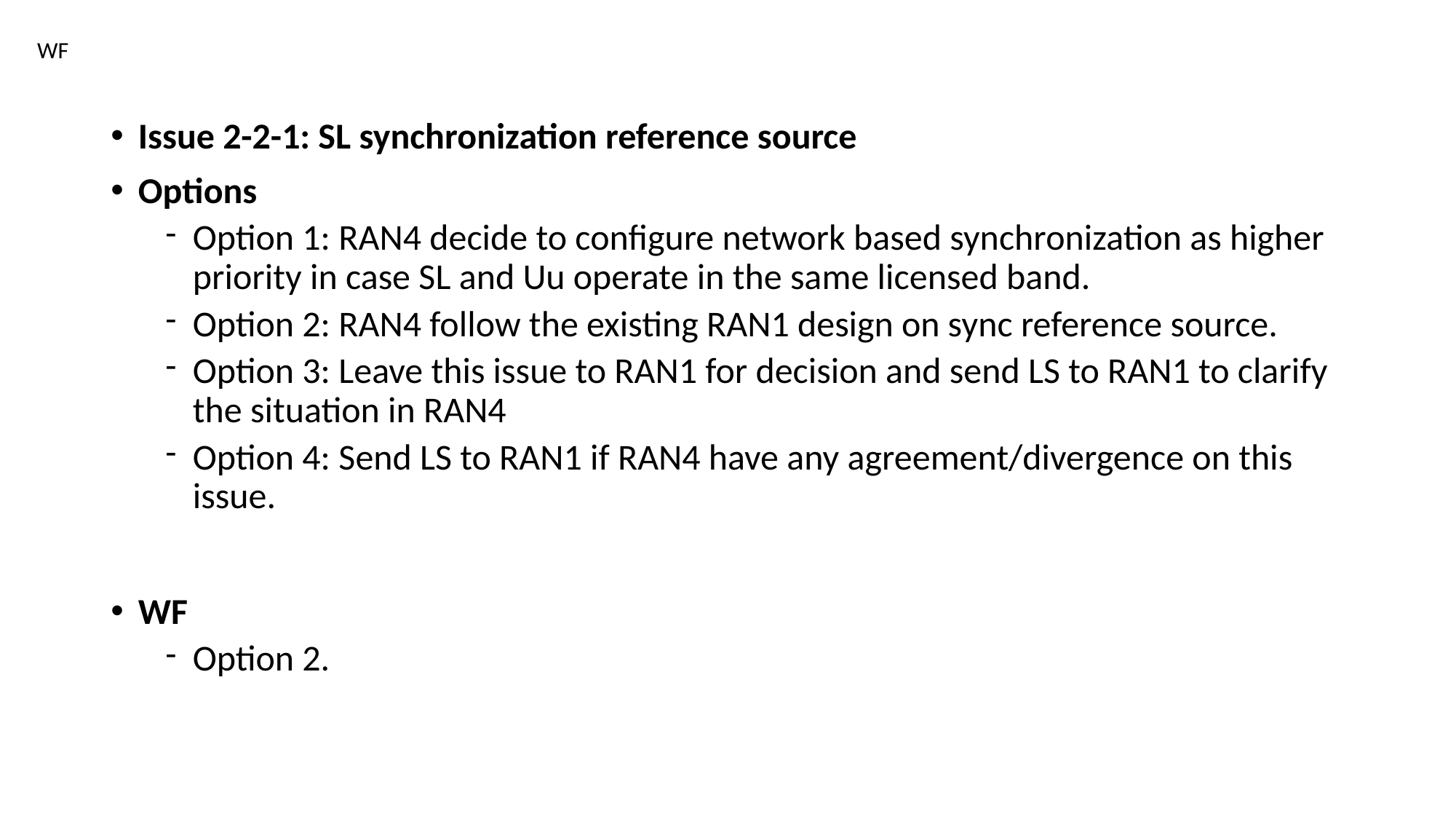

# WF
Issue 2-2-1: SL synchronization reference source
Options
Option 1: RAN4 decide to configure network based synchronization as higher priority in case SL and Uu operate in the same licensed band.
Option 2: RAN4 follow the existing RAN1 design on sync reference source.
Option 3: Leave this issue to RAN1 for decision and send LS to RAN1 to clarify the situation in RAN4
Option 4: Send LS to RAN1 if RAN4 have any agreement/divergence on this issue.

WF
Option 2.